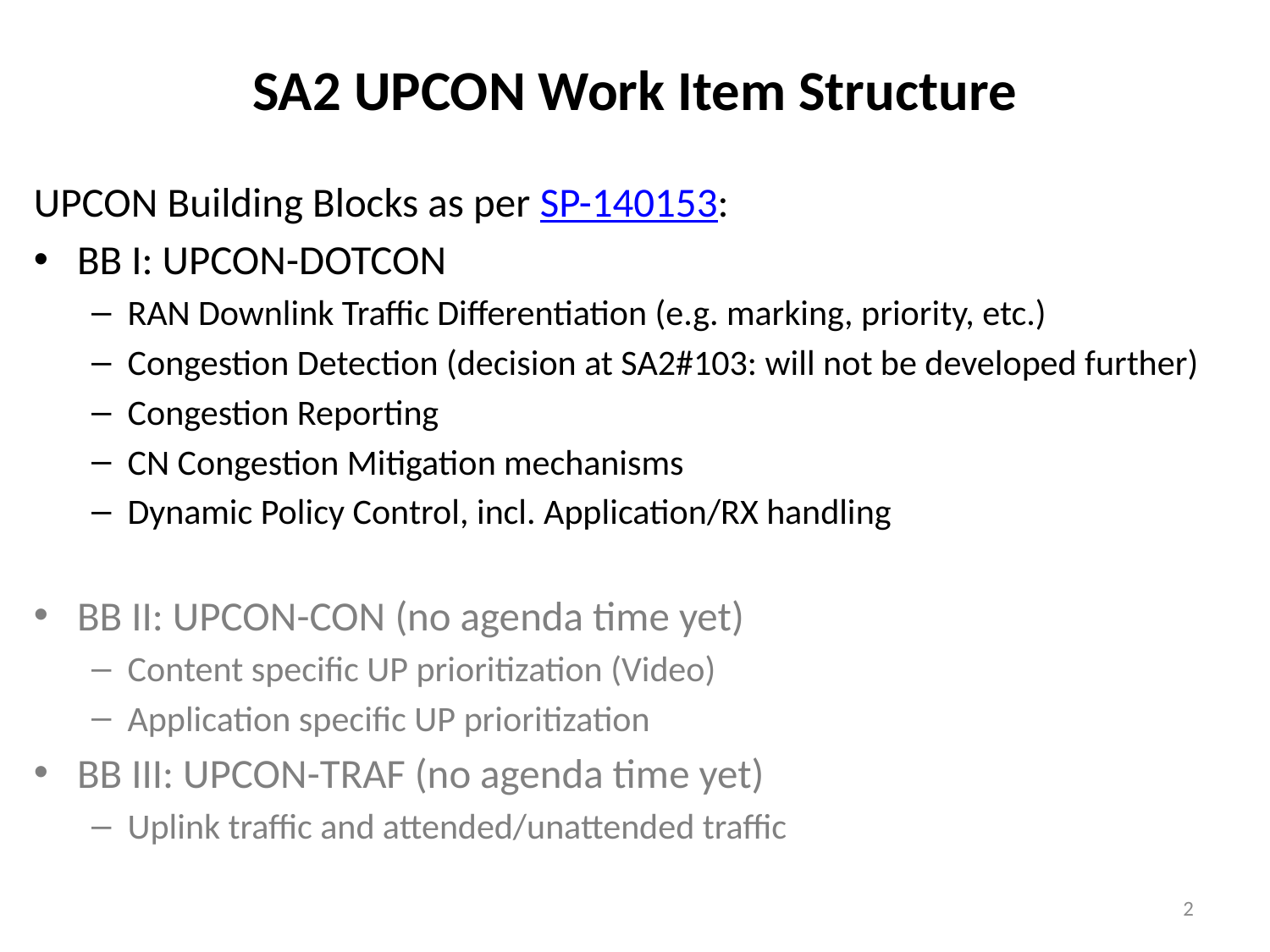

# SA2 UPCON Work Item Structure
UPCON Building Blocks as per SP-140153:
BB I: UPCON-DOTCON
RAN Downlink Traffic Differentiation (e.g. marking, priority, etc.)
Congestion Detection (decision at SA2#103: will not be developed further)
Congestion Reporting
CN Congestion Mitigation mechanisms
Dynamic Policy Control, incl. Application/RX handling

BB II: UPCON-CON (no agenda time yet)
Content specific UP prioritization (Video)
Application specific UP prioritization
BB III: UPCON-TRAF (no agenda time yet)
Uplink traffic and attended/unattended traffic
2